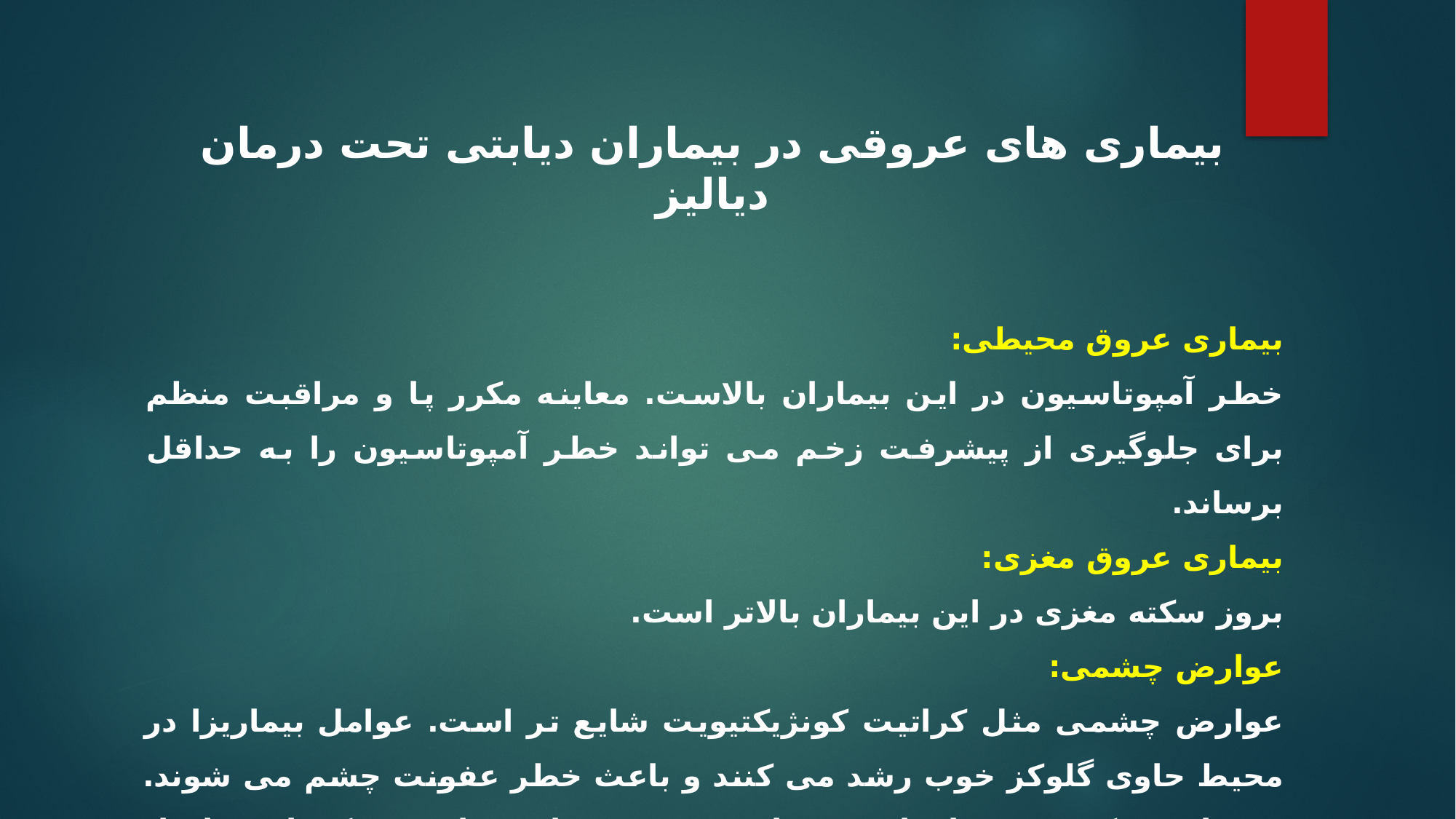

بیماری های عروقی در بیماران دیابتی تحت درمان دیالیز

بیماری عروق محیطی:
خطر آمپوتاسیون در این بیماران بالاست. معاینه مکرر پا و مراقبت منظم برای جلوگیری از پیشرفت زخم می تواند خطر آمپوتاسیون را به حداقل برساند.
بیماری عروق مغزی:
بروز سکته مغزی در این بیماران بالاتر است.
عوارض چشمی:
عوارض چشمی مثل کراتیت کونژیکتیویت شایع تر است. عوامل بیماریزا در محیط حاوی گلوکز خوب رشد می کنند و باعث خطر عفونت چشم می شوند. تغییرات شبکیه در پی افزایش فشارخون و رتینوپاتی دیابتی ممکن است ایجاد شود.